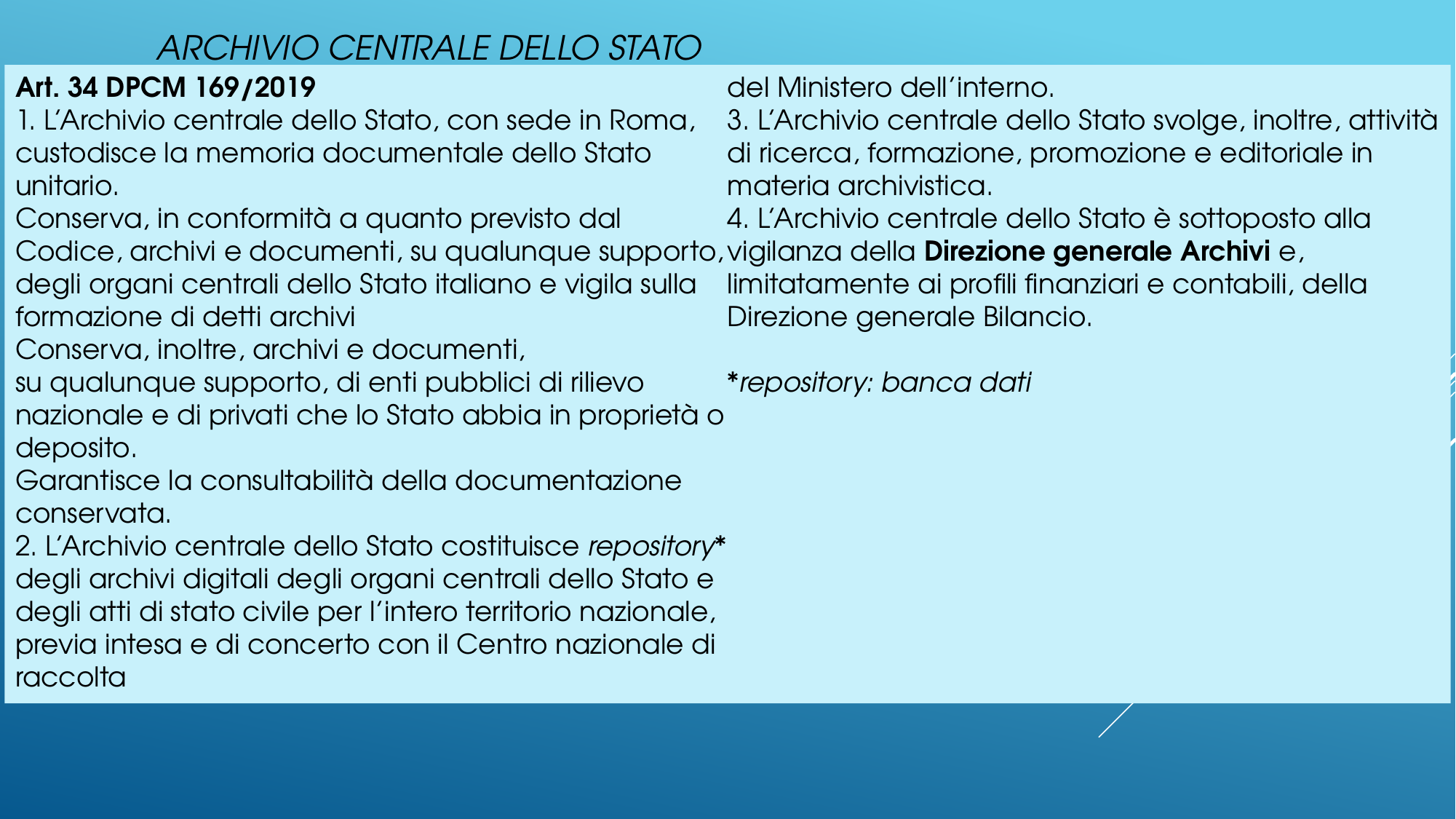

# Archivio centrale dello stato
Art. 34 DPCM 169/2019
1. L’Archivio centrale dello Stato, con sede in Roma,
custodisce la memoria documentale dello Stato unitario.
Conserva, in conformità a quanto previsto dal Codice, archivi e documenti, su qualunque supporto, degli organi centrali dello Stato italiano e vigila sulla formazione di detti archivi
Conserva, inoltre, archivi e documenti,
su qualunque supporto, di enti pubblici di rilievo nazionale e di privati che lo Stato abbia in proprietà o deposito.
Garantisce la consultabilità della documentazione
conservata.
2. L’Archivio centrale dello Stato costituisce repository*
degli archivi digitali degli organi centrali dello Stato e
degli atti di stato civile per l’intero territorio nazionale,
previa intesa e di concerto con il Centro nazionale di raccolta
del Ministero dell’interno.
3. L’Archivio centrale dello Stato svolge, inoltre, attività di ricerca, formazione, promozione e editoriale in materia archivistica.
4. L’Archivio centrale dello Stato è sottoposto alla vigilanza della Direzione generale Archivi e, limitatamente ai profili finanziari e contabili, della Direzione generale Bilancio.

*repository: banca dati